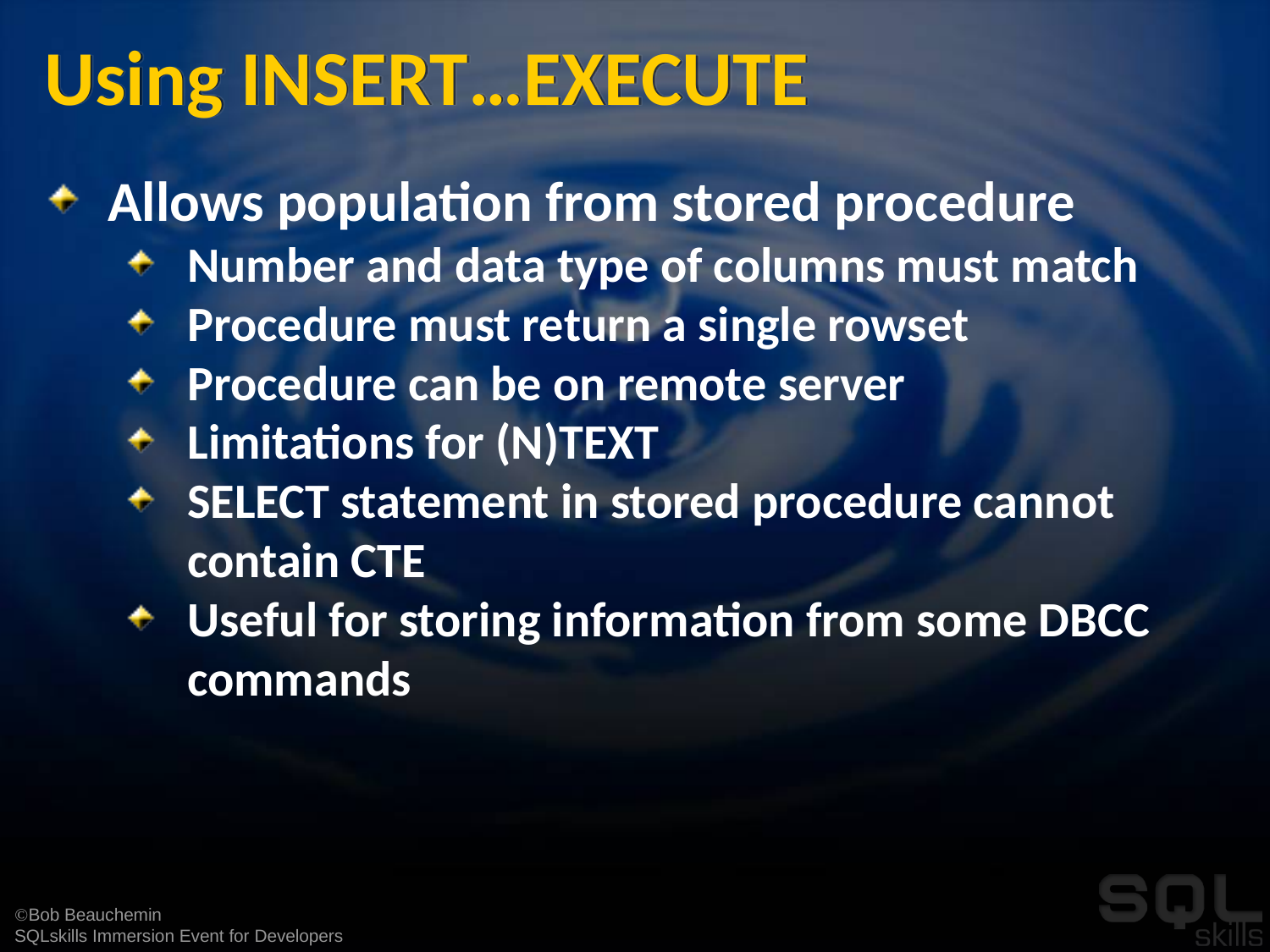

# Using INSERT…EXECUTE
Allows population from stored procedure
Number and data type of columns must match
Procedure must return a single rowset
Procedure can be on remote server
Limitations for (N)TEXT
SELECT statement in stored procedure cannot contain CTE
Useful for storing information from some DBCC commands